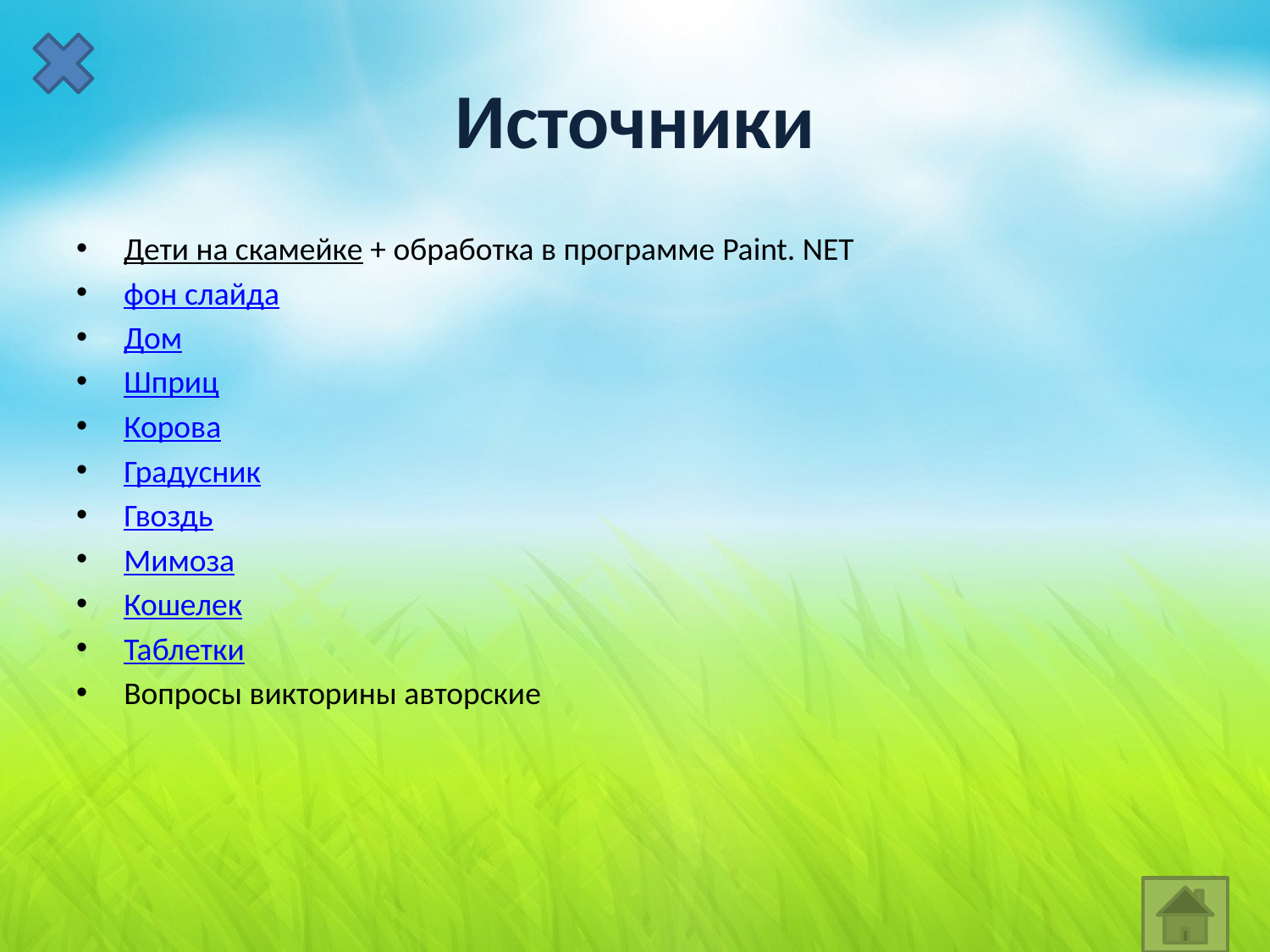

# Источники
Дети на скамейке + обработка в программе Paint. NET
фон cлайда
Дом
Шприц
Корова
Градусник
Гвоздь
Мимоза
Кошелек
Таблетки
Вопросы викторины авторские